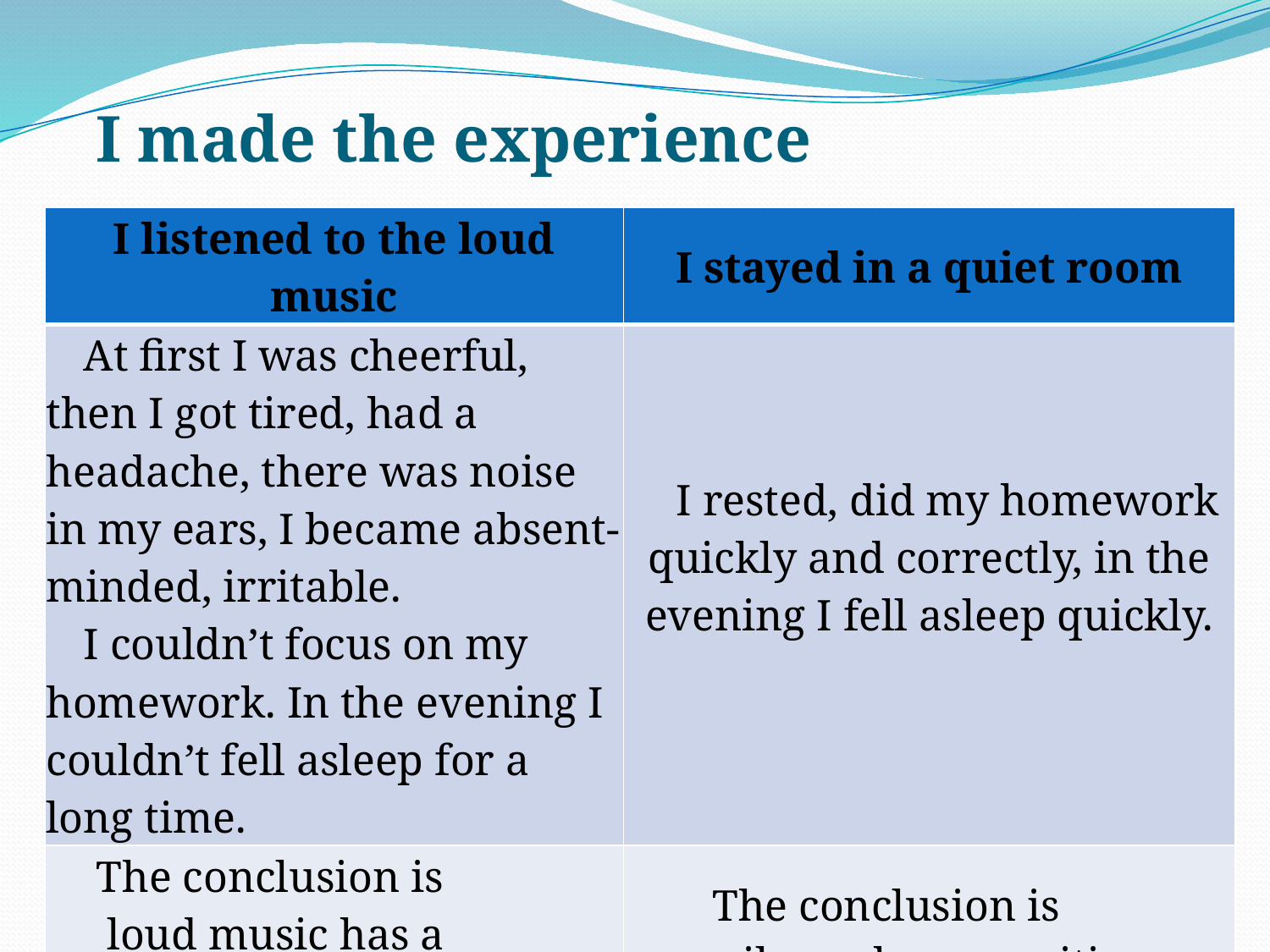

# I made the experience
| I listened to the loud music | I stayed in a quiet room |
| --- | --- |
| At first I was cheerful, then I got tired, had a headache, there was noise in my ears, I became absent-minded, irritable. I couldn’t focus on my homework. In the evening I couldn’t fell asleep for a long time. | I rested, did my homework quickly and correctly, in the evening I fell asleep quickly. |
| The conclusion is loud music has a negative effect on a person’s health. | The conclusion is silence has a positive effect on a person’s health. |